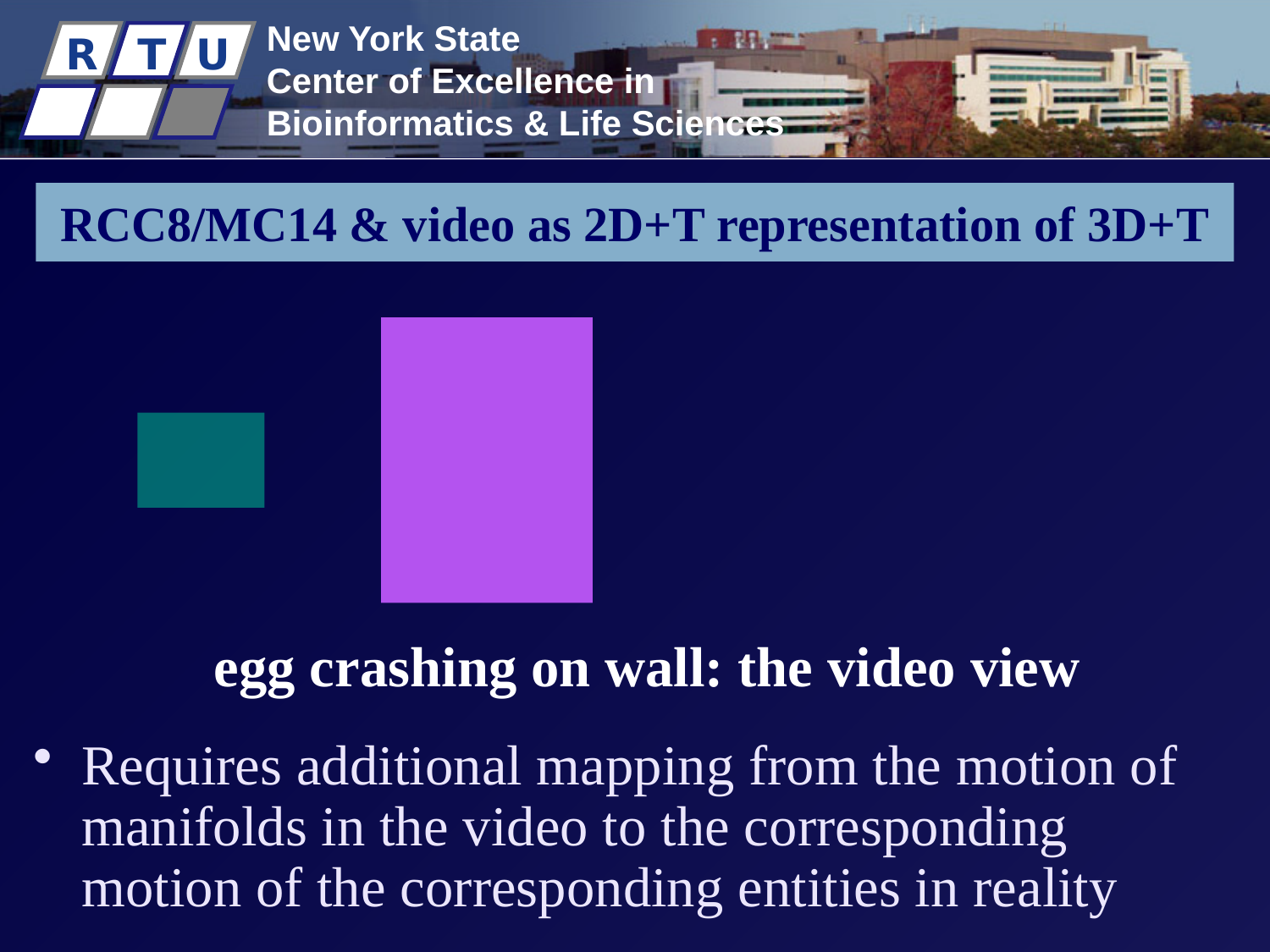

# RCC8/MC14 & video as 2D+T representation of 3D+T

egg crashing on wall: the video view
Requires additional mapping from the motion of manifolds in the video to the corresponding motion of the corresponding entities in reality